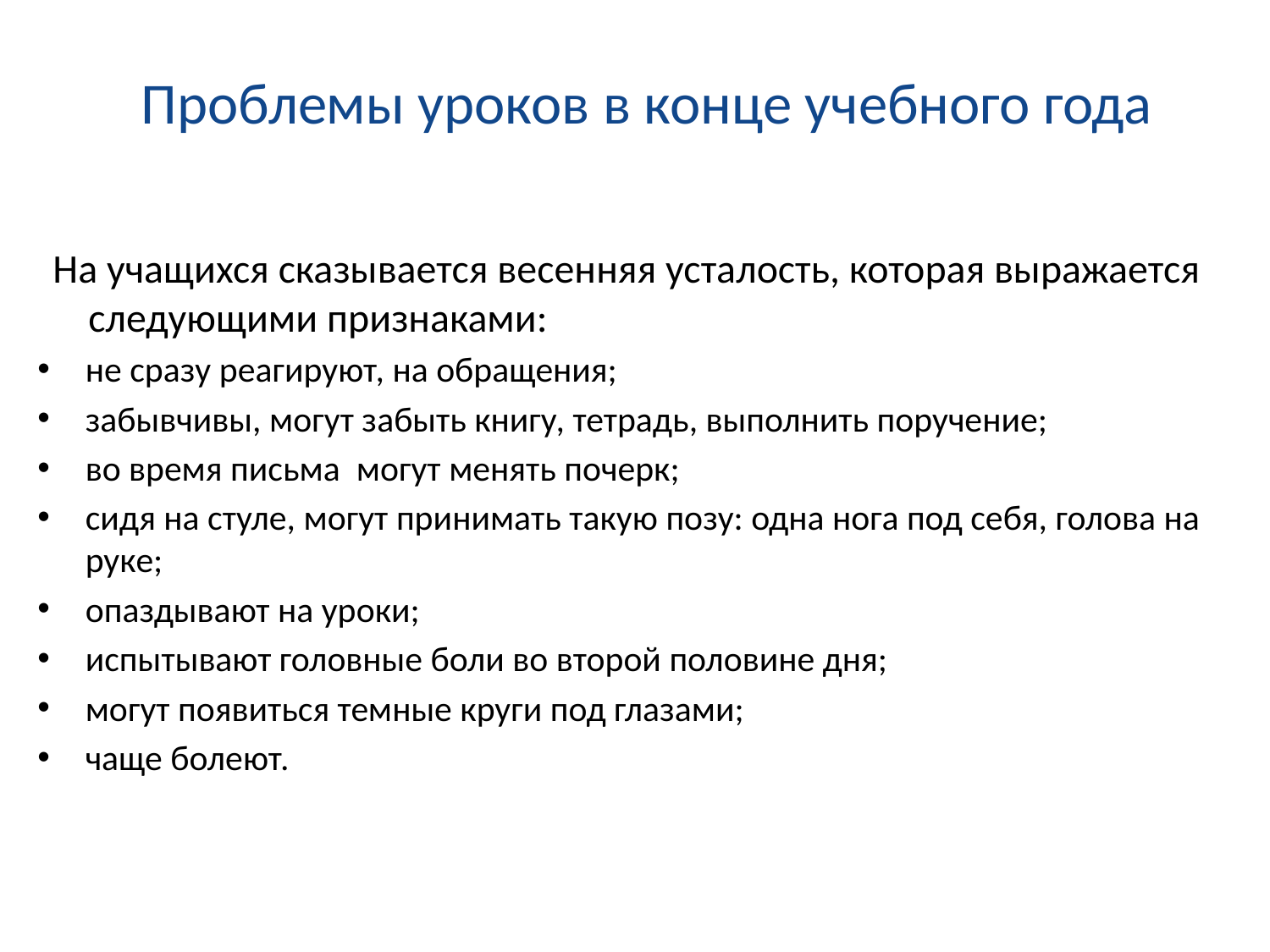

# Проблемы уроков в конце учебного года
На учащихся сказывается весенняя усталость, которая выражается следующими признаками:
не сразу реагируют, на обращения;
забывчивы, могут забыть книгу, тетрадь, выполнить поручение;
во время письма  могут менять почерк;
сидя на стуле, могут принимать такую позу: одна нога под себя, голова на руке;
опаздывают на уроки;
испытывают головные боли во второй половине дня;
могут появиться темные круги под глазами;
чаще болеют.